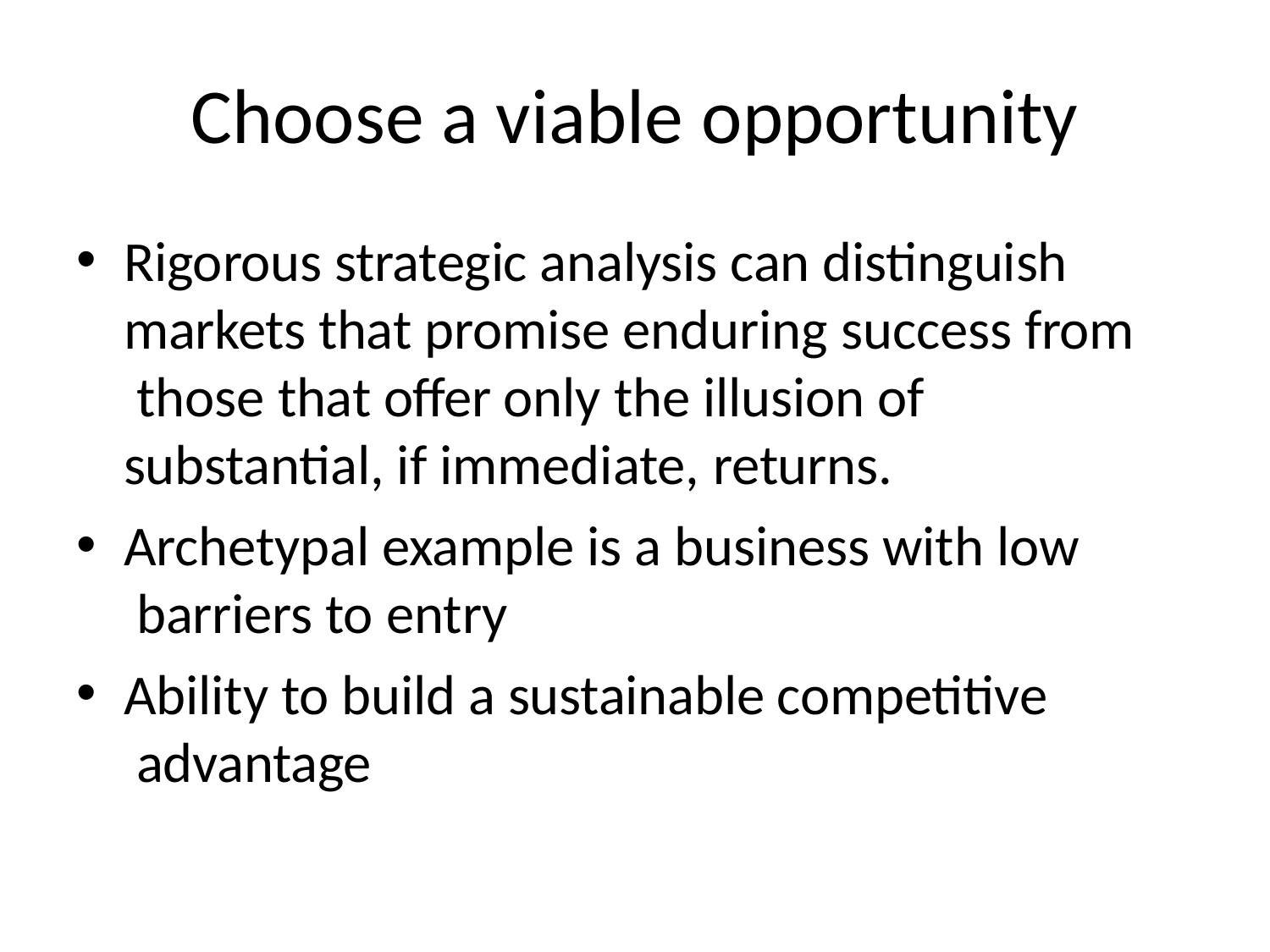

# Choose a viable opportunity
Rigorous strategic analysis can distinguish  markets that promise enduring success from  those that offer only the illusion of  substantial, if immediate, returns.
Archetypal example is a business with low  barriers to entry
Ability to build a sustainable competitive  advantage